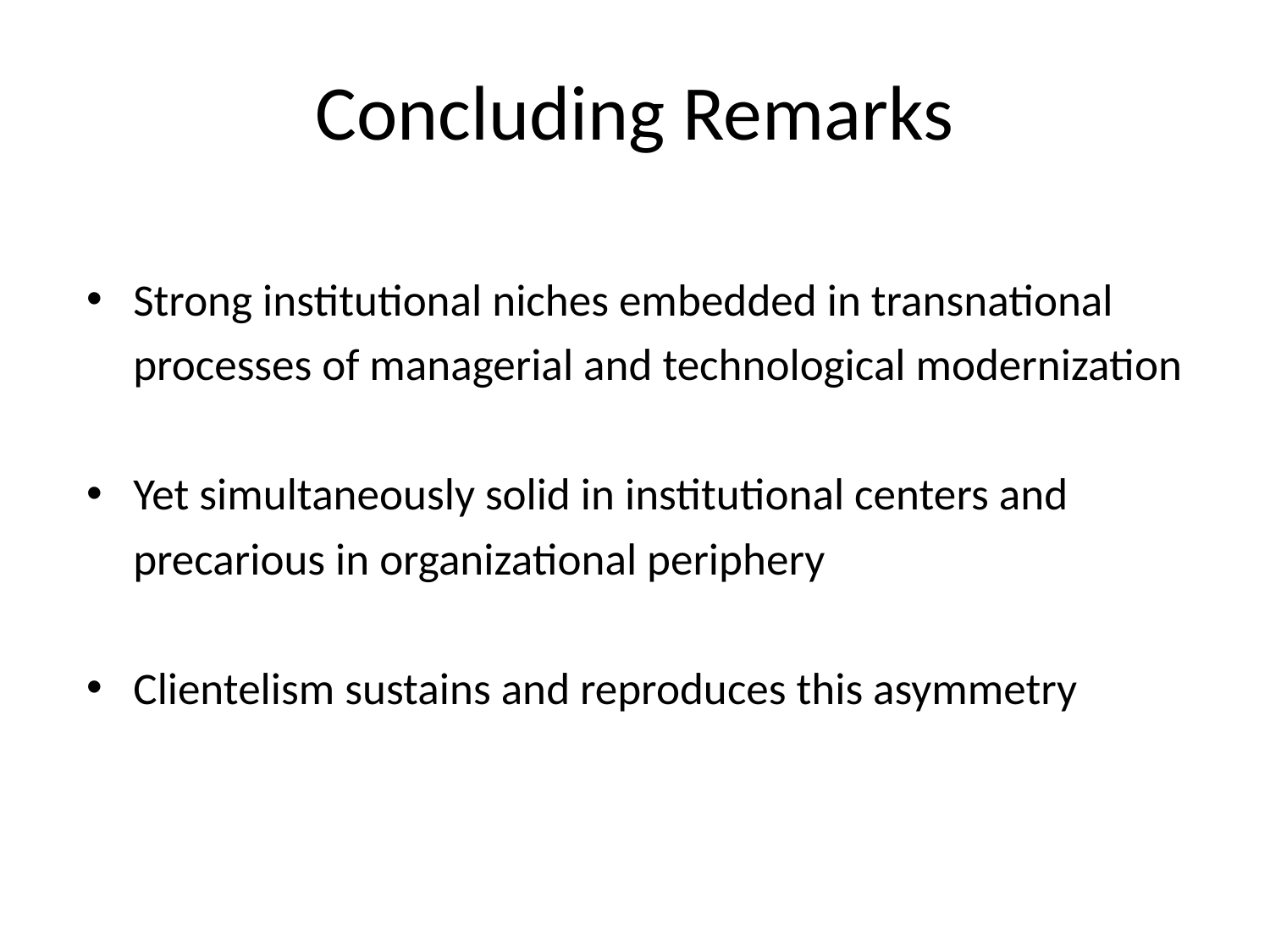

# Concluding Remarks
Strong institutional niches embedded in transnational processes of managerial and technological modernization
Yet simultaneously solid in institutional centers and precarious in organizational periphery

Clientelism sustains and reproduces this asymmetry